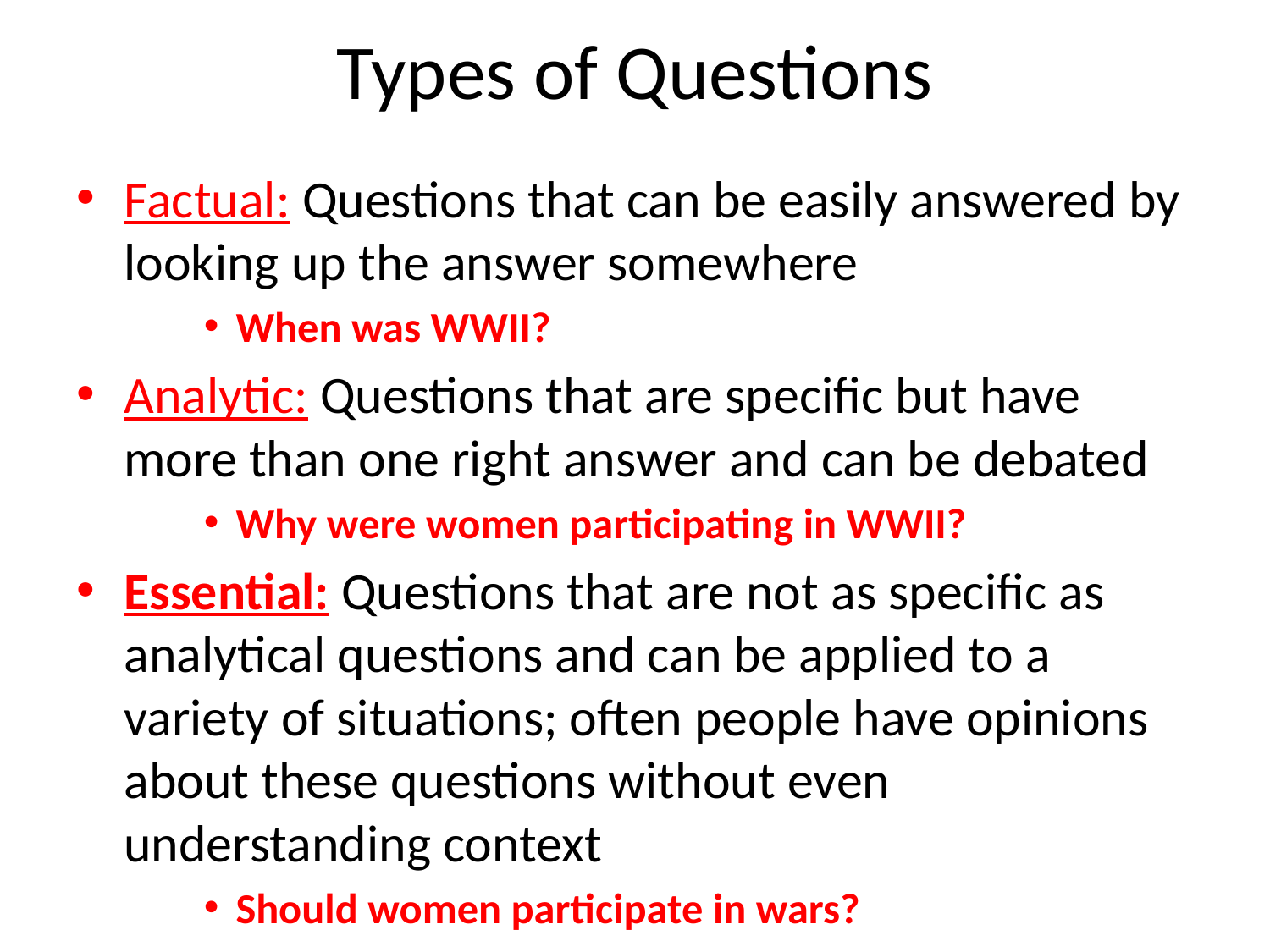

# Types of Questions
Factual: Questions that can be easily answered by looking up the answer somewhere
When was WWII?
Analytic: Questions that are specific but have more than one right answer and can be debated
Why were women participating in WWII?
Essential: Questions that are not as specific as analytical questions and can be applied to a variety of situations; often people have opinions about these questions without even understanding context
Should women participate in wars?